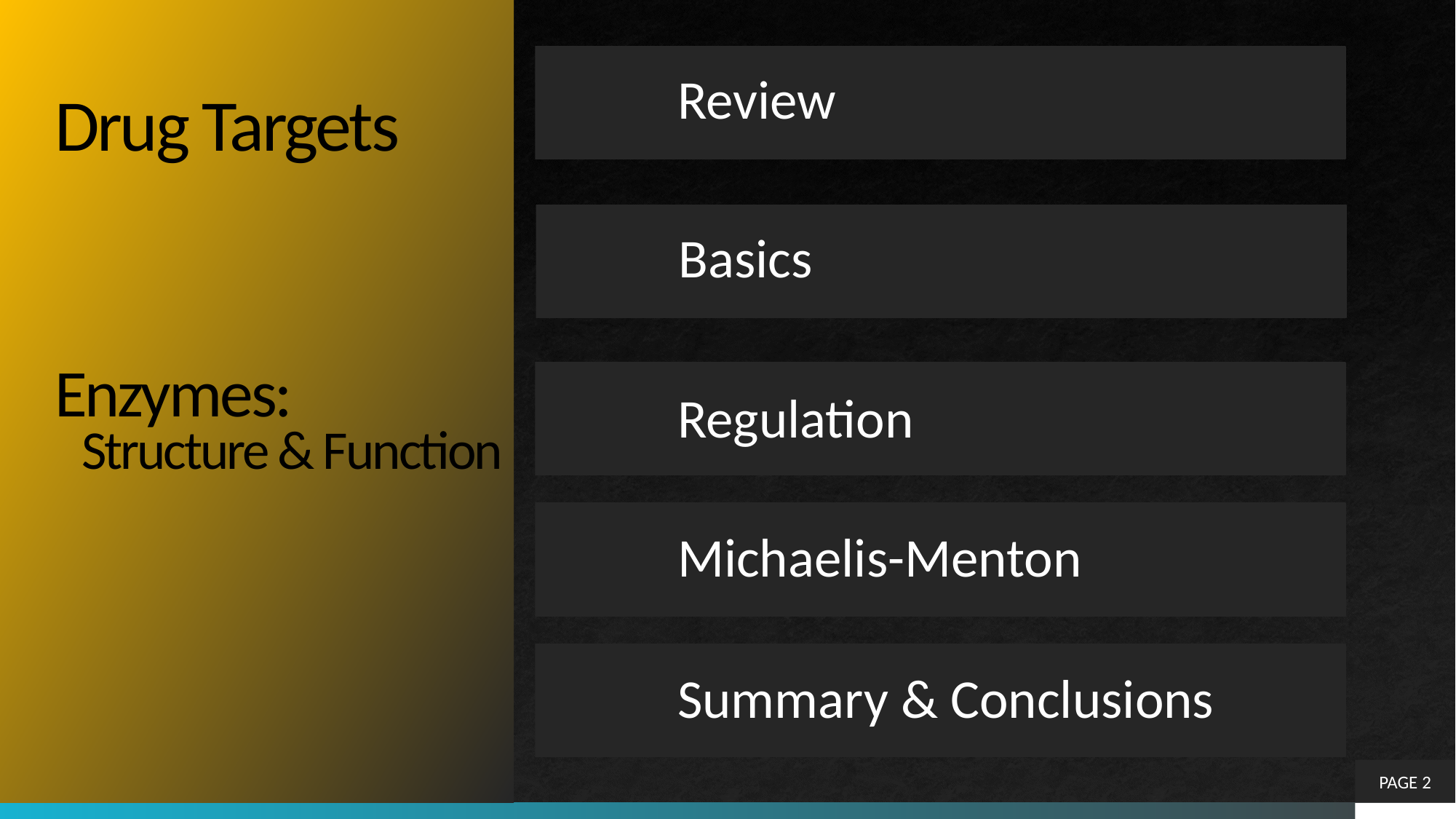

# Drug Targets Enzymes:			Structure & Function
Review

Basics

Regulation

Michaelis-Menton

Summary & Conclusions
PAGE 2